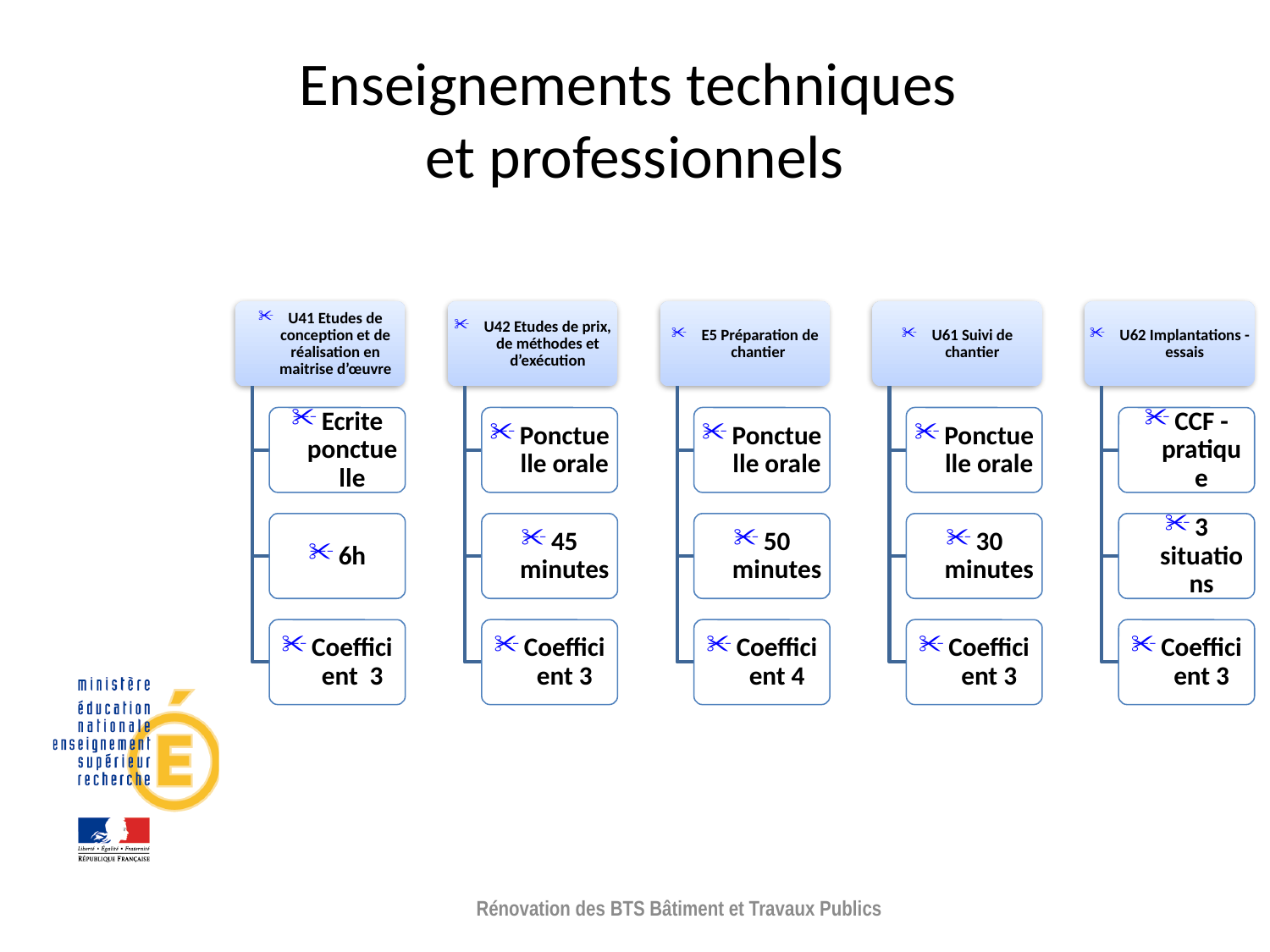

# Enseignements techniques et professionnels
U41 Etudes de conception et de réalisation en maitrise d’œuvre
Ecrite ponctuelle
6h
Coefficient  3
U42 Etudes de prix, de méthodes et d’exécution
Ponctuelle orale
45 minutes
Coefficient 3
E5 Préparation de chantier
Ponctuelle orale
50 minutes
Coefficient 4
U61 Suivi de chantier
Ponctuelle orale
30 minutes
Coefficient 3
U62 Implantations - essais
CCF - pratique
3 situations
Coefficient 3
Rénovation des BTS Bâtiment et Travaux Publics